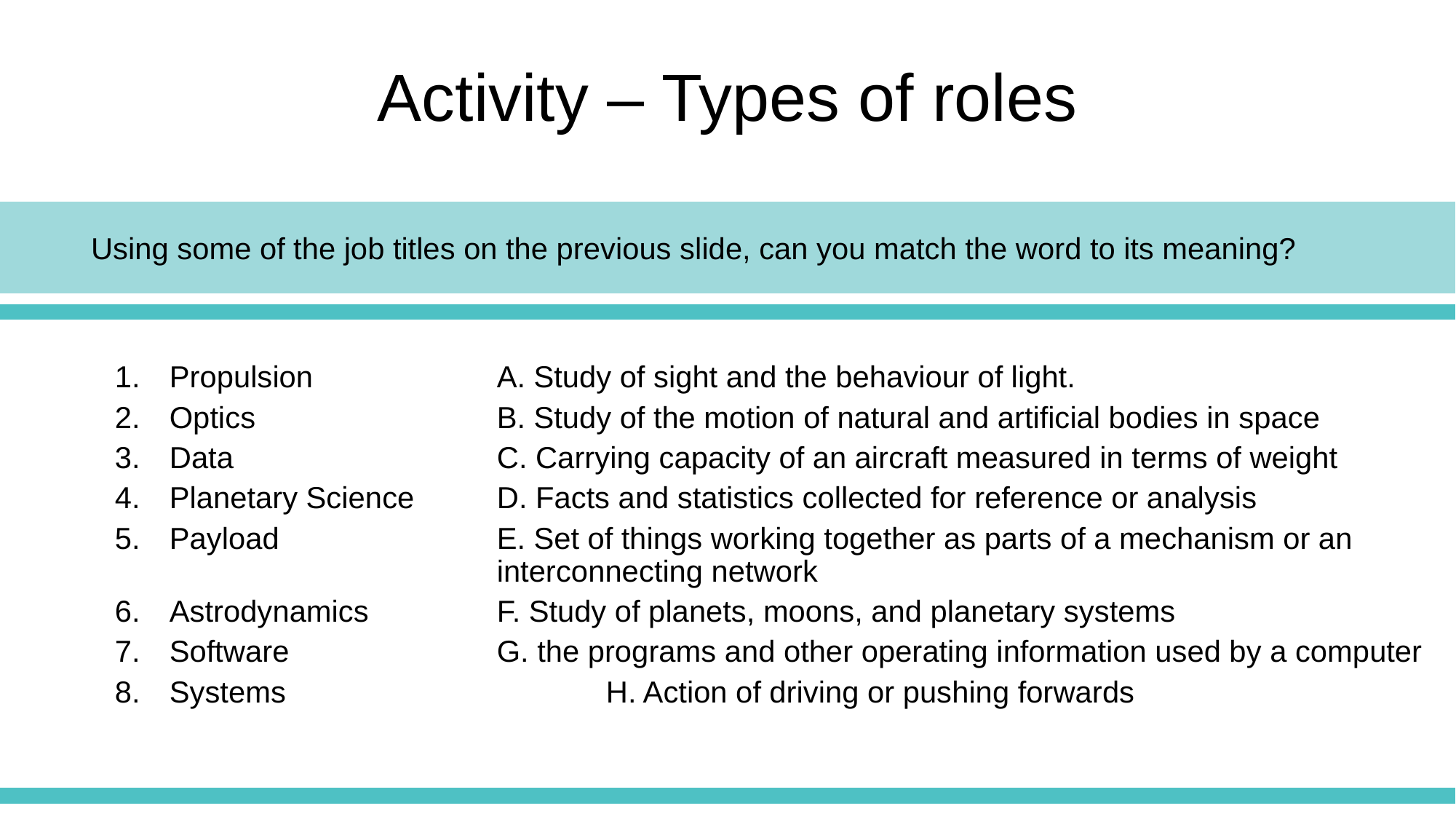

# Activity – Types of roles

Using some of the job titles on the previous slide, can you match the word to its meaning?
Propulsion		A. Study of sight and the behaviour of light.
Optics			B. Study of the motion of natural and artificial bodies in space
Data			C. Carrying capacity of an aircraft measured in terms of weight
Planetary Science	D. Facts and statistics collected for reference or analysis
Payload 		E. Set of things working together as parts of a mechanism or an 				interconnecting network
Astrodynamics		F. Study of planets, moons, and planetary systems
Software		G. the programs and other operating information used by a computer
Systems			H. Action of driving or pushing forwards